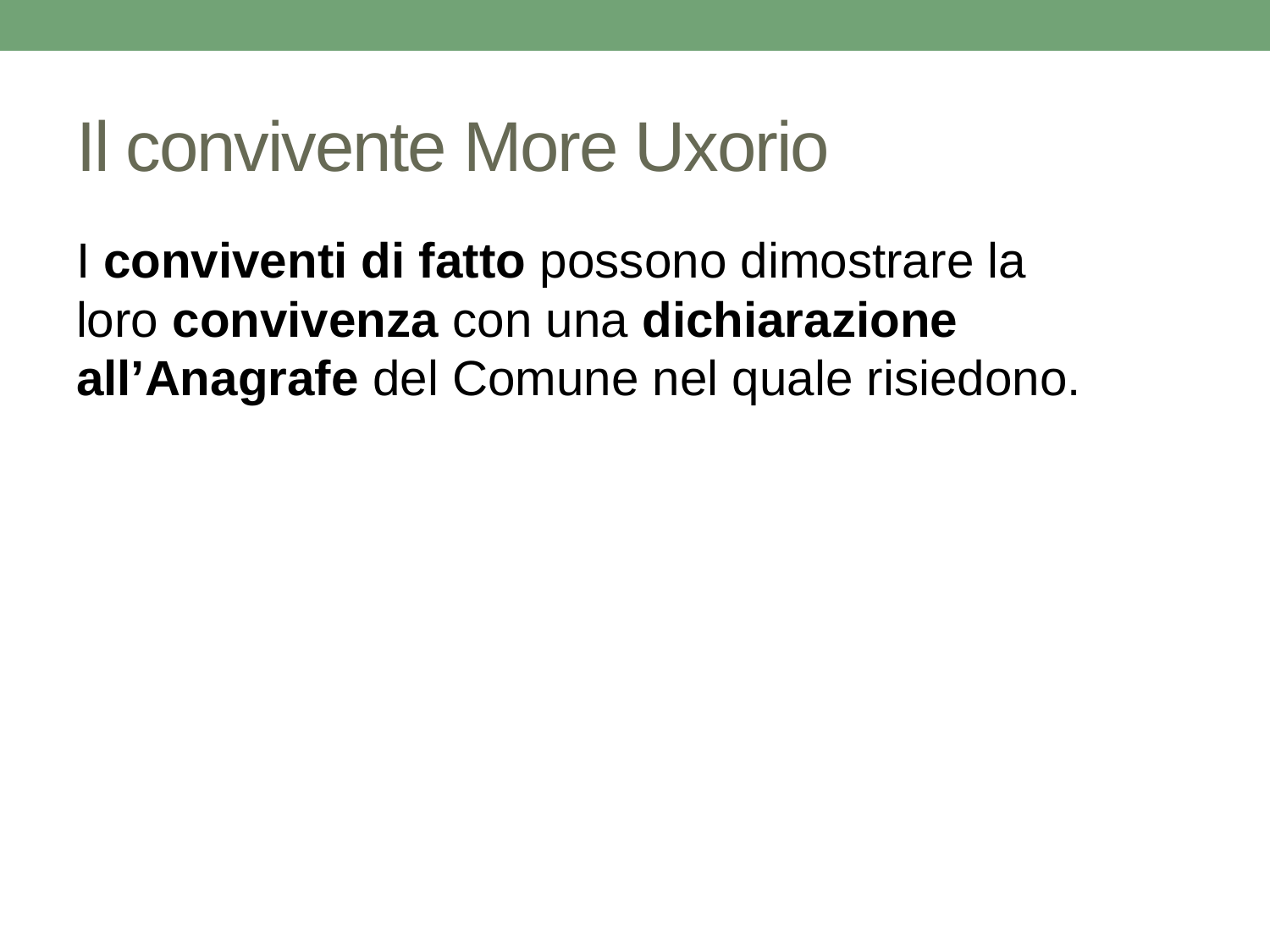

# Il convivente More Uxorio
I conviventi di fatto possono dimostrare la loro convivenza con una dichiarazione all’Anagrafe del Comune nel quale risiedono.